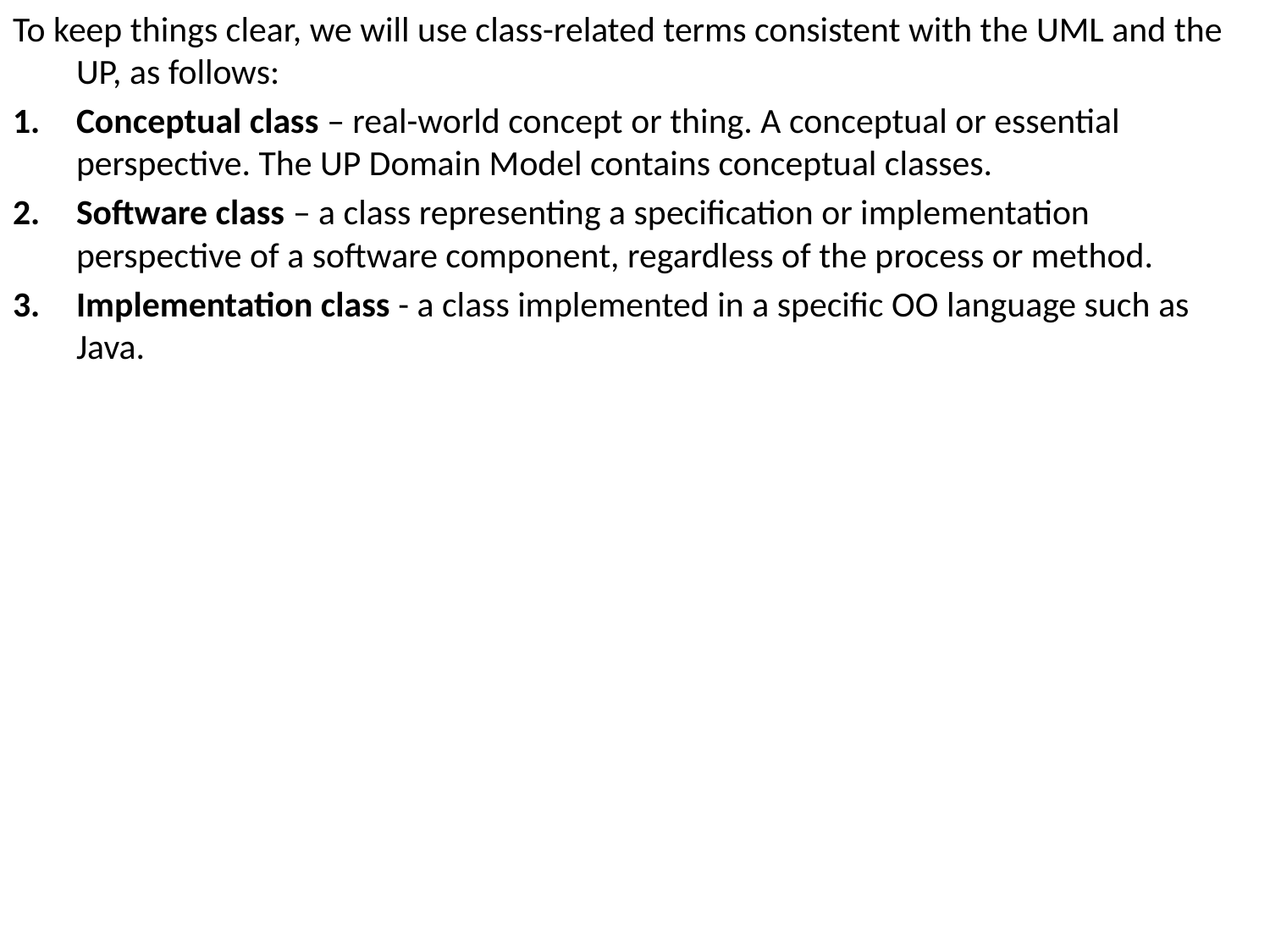

To keep things clear, we will use class-related terms consistent with the UML and the UP, as follows:
Conceptual class – real-world concept or thing. A conceptual or essential perspective. The UP Domain Model contains conceptual classes.
Software class – a class representing a specification or implementation perspective of a software component, regardless of the process or method.
Implementation class - a class implemented in a specific OO language such as Java.